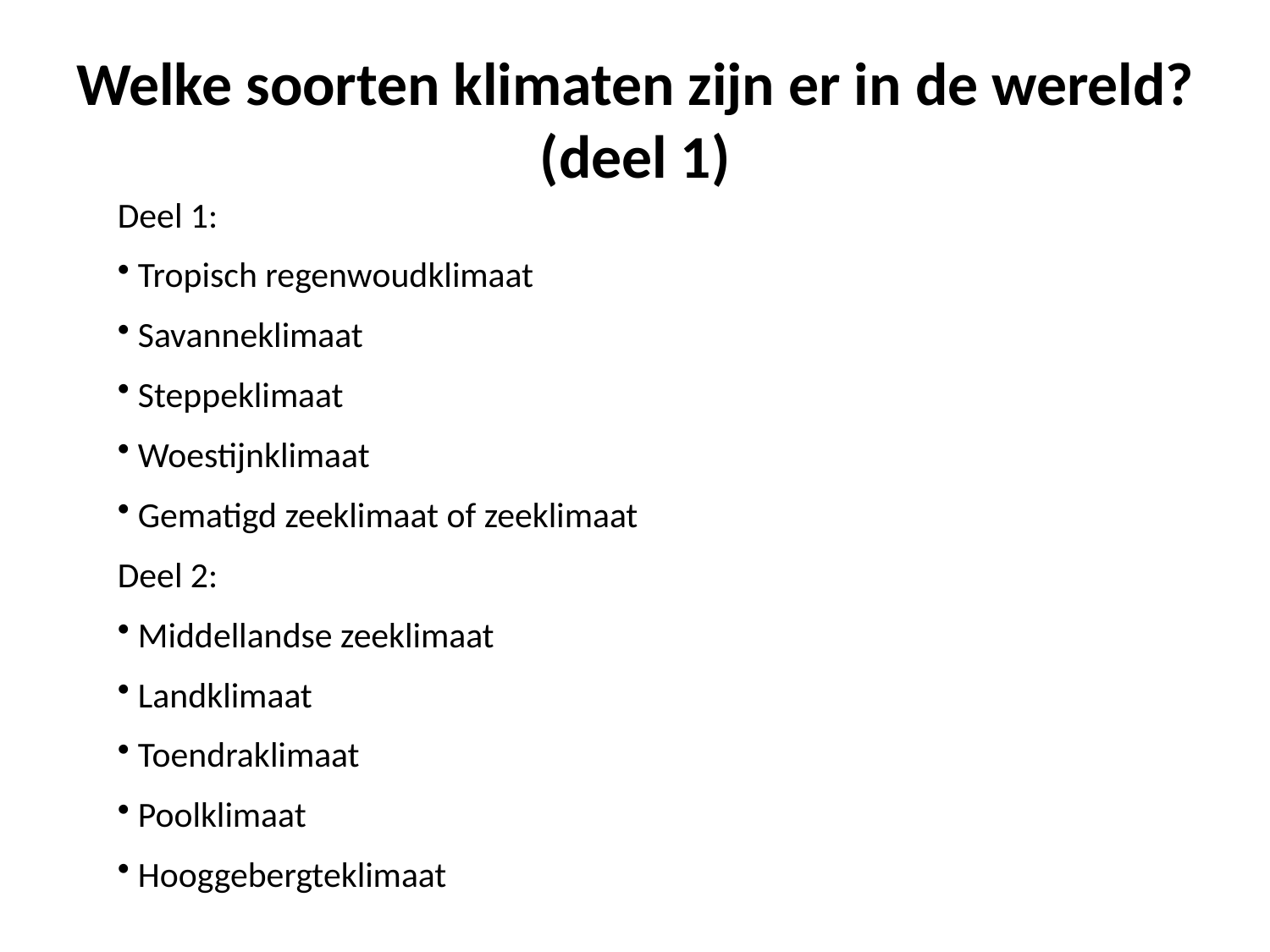

# Welke soorten klimaten zijn er in de wereld? (deel 1)
Deel 1:
 Tropisch regenwoudklimaat
 Savanneklimaat
 Steppeklimaat
 Woestijnklimaat
 Gematigd zeeklimaat of zeeklimaat
Deel 2:
 Middellandse zeeklimaat
 Landklimaat
 Toendraklimaat
 Poolklimaat
 Hooggebergteklimaat